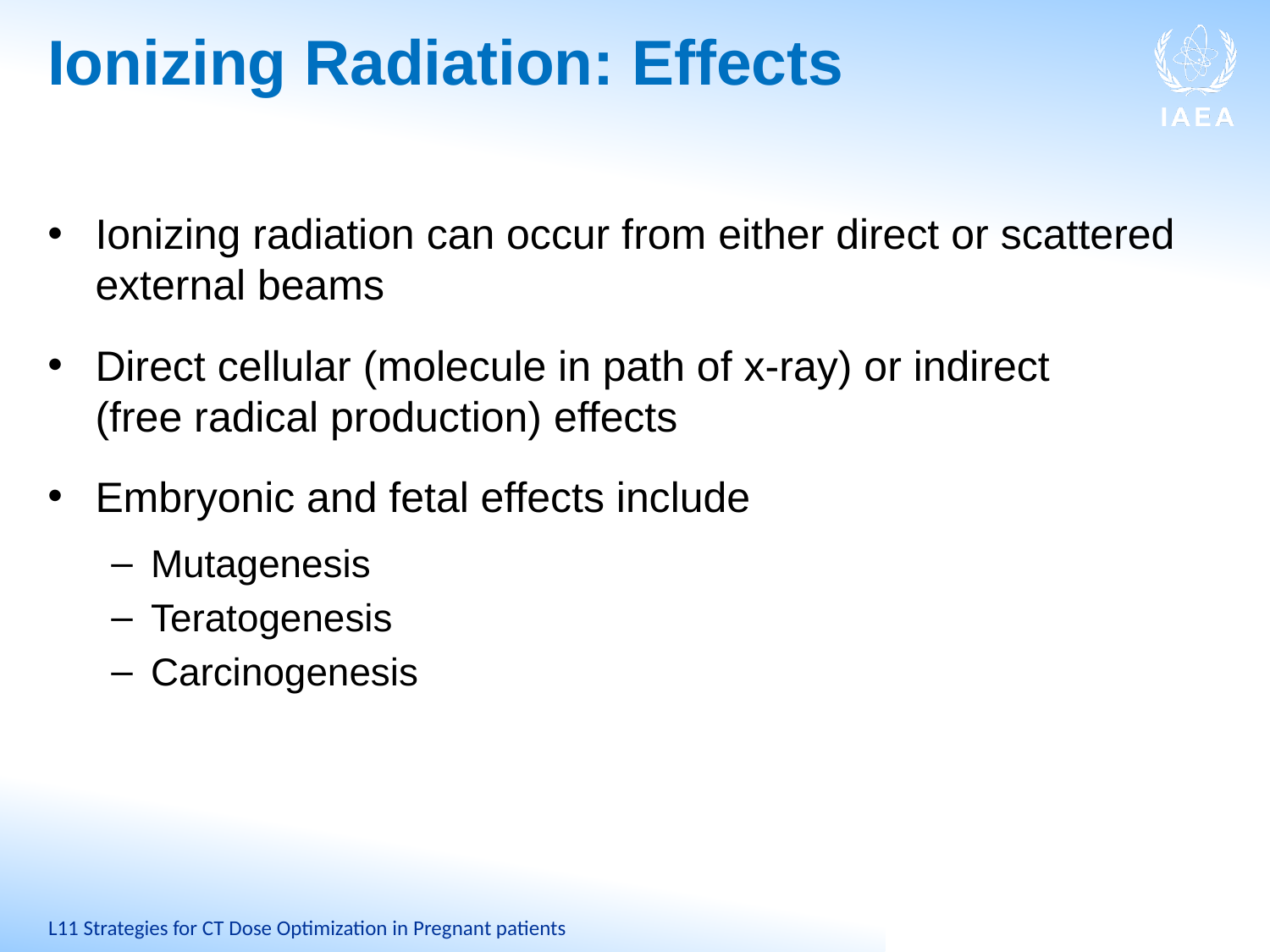

# Ionizing Radiation: Effects
Ionizing radiation can occur from either direct or scattered external beams
Direct cellular (molecule in path of x-ray) or indirect 	     (free radical production) effects
Embryonic and fetal effects include
Mutagenesis
Teratogenesis
Carcinogenesis